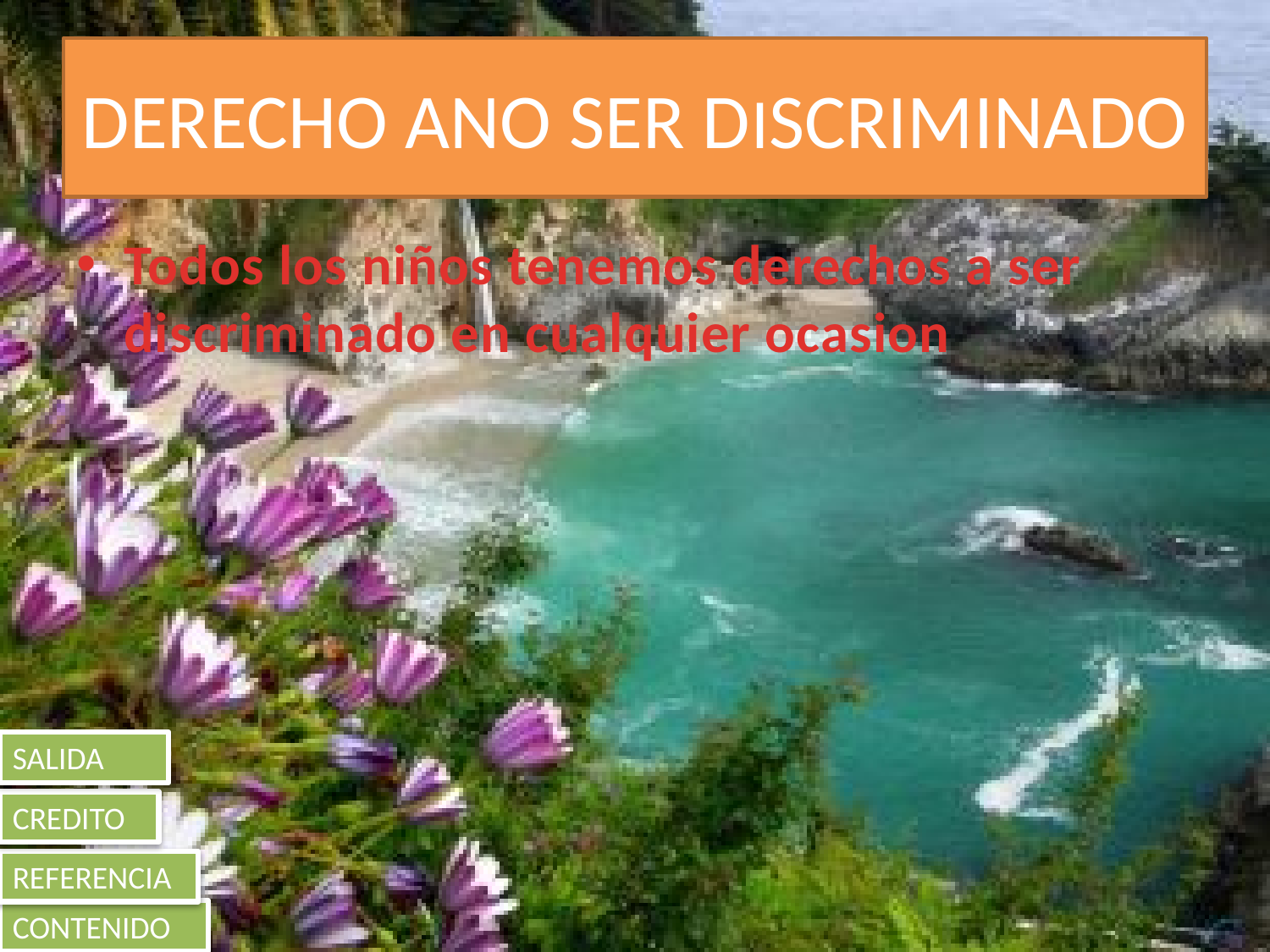

# DERECHO ANO SER DISCRIMINADO
Todos los niños tenemos derechos a ser discriminado en cualquier ocasion
SALIDA
CREDITO
REFERENCIA
CONTENIDO